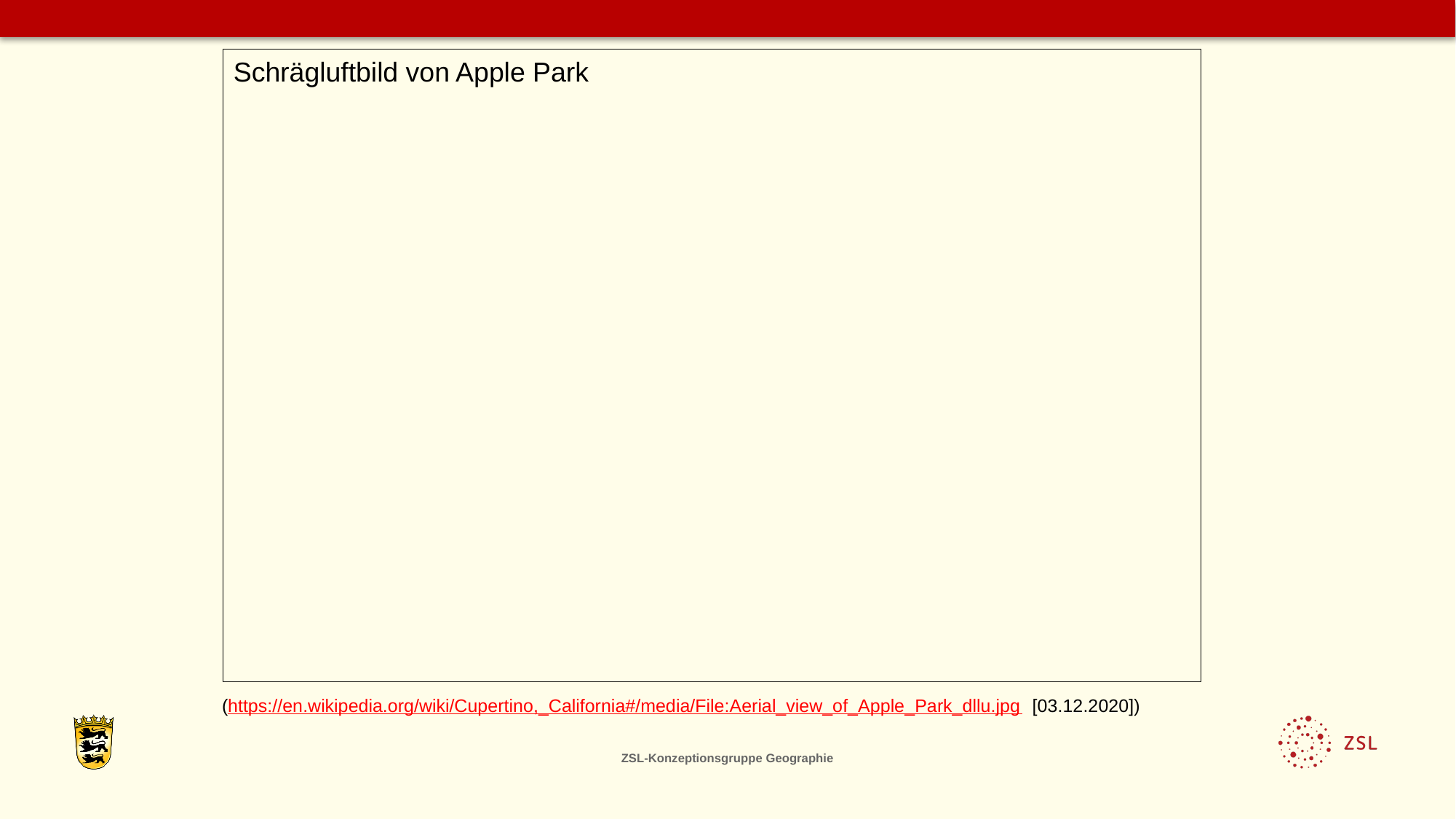

Schrägluftbild von Apple Park

(https://en.wikipedia.org/wiki/Cupertino,_California#/media/File:Aerial_view_of_Apple_Park_dllu.jpg  [03.12.2020])

ZSL-Konzeptionsgruppe Geographie